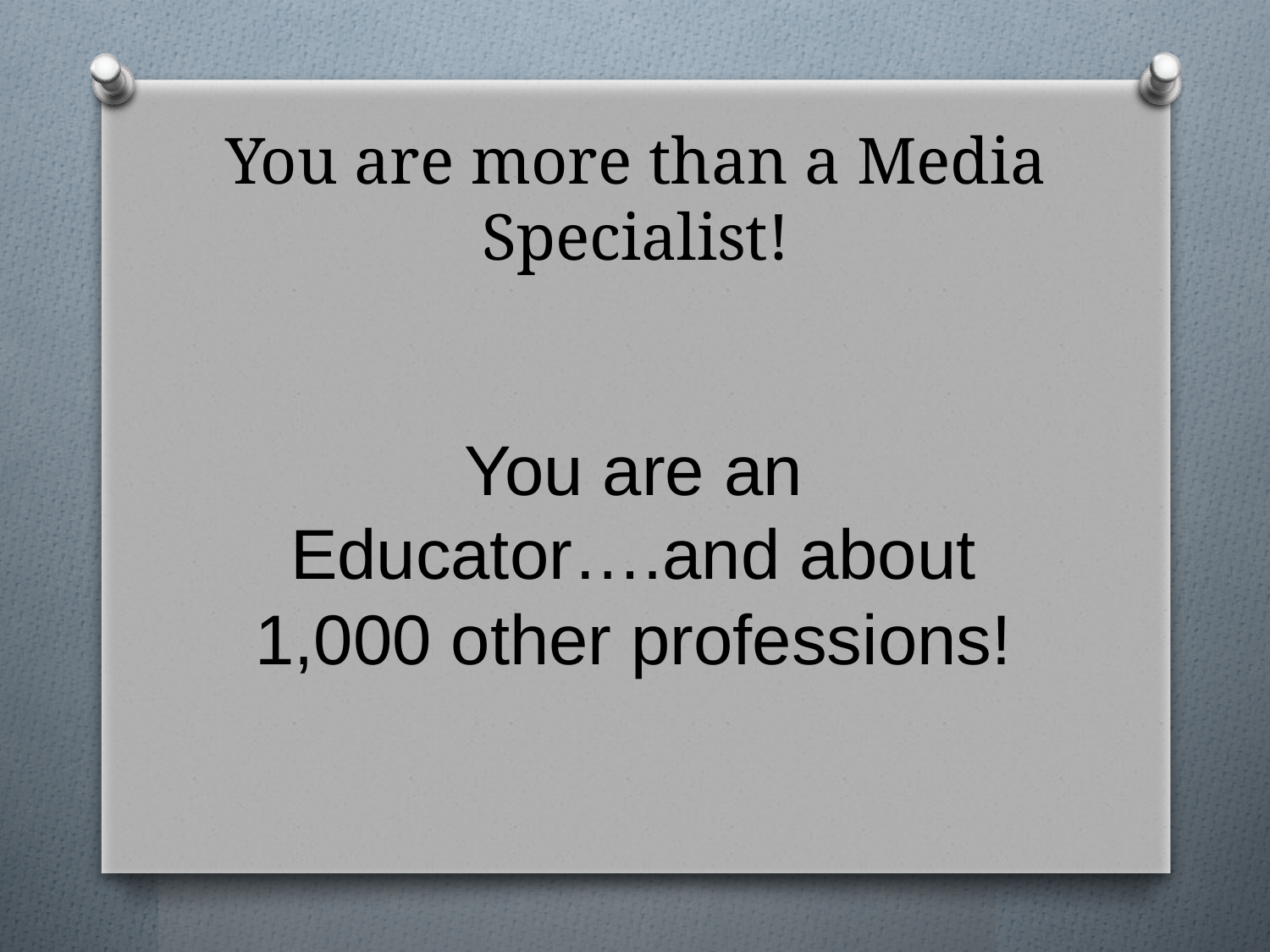

# You are more than a Media Specialist!

You are an Educator….and about 1,000 other professions!